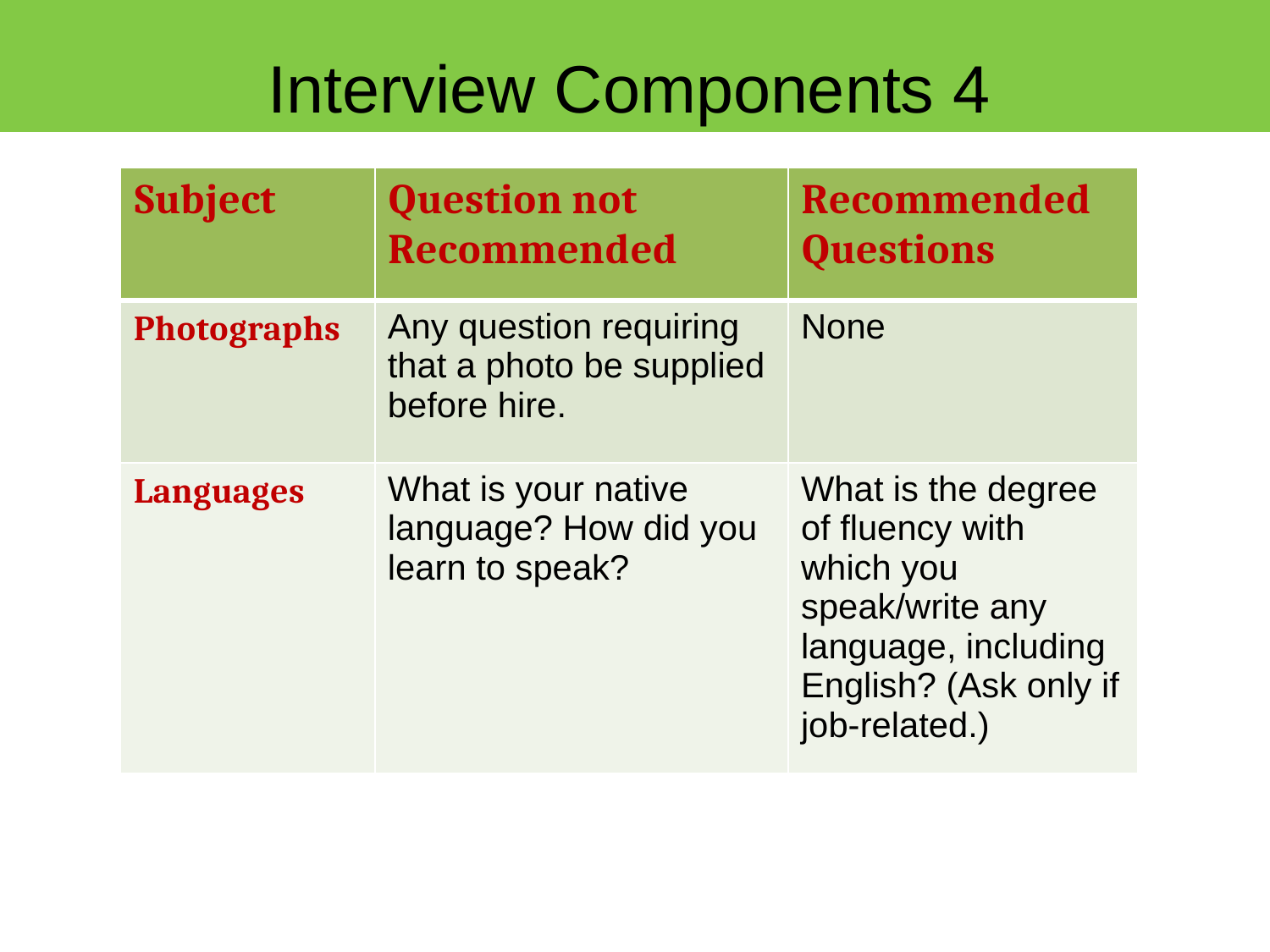

Interview Components 4

| Subject | Question not Recommended | Recommended Questions |
| --- | --- | --- |
| Photographs | Any question requiring that a photo be supplied before hire. | None |
| Languages | What is your native language? How did you learn to speak? | What is the degree of fluency with which you speak/write any language, including English? (Ask only if job-related.) |